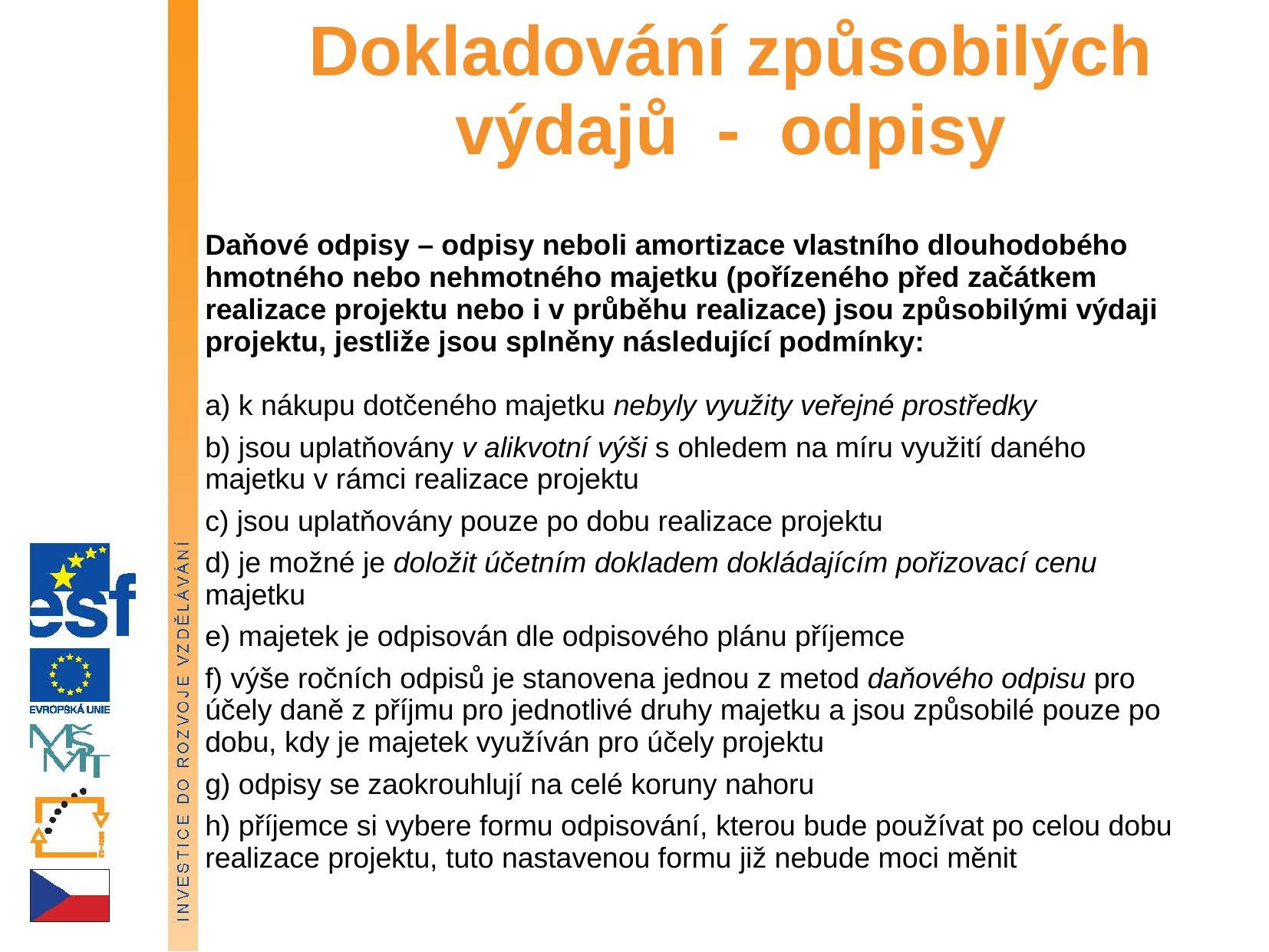

# Dokladování způsobilých výdajů  -  odpisy
Daňové odpisy – odpisy neboli amortizace vlastního dlouhodobého hmotného nebo nehmotného majetku (pořízeného před začátkem realizace projektu nebo i v průběhu realizace) jsou způsobilými výdaji projektu, jestliže jsou splněny následující podmínky:

a) k nákupu dotčeného majetku nebyly využity veřejné prostředky
b) jsou uplatňovány v alikvotní výši s ohledem na míru využití daného majetku v rámci realizace projektu
c) jsou uplatňovány pouze po dobu realizace projektu
d) je možné je doložit účetním dokladem dokládajícím pořizovací cenu majetku
e) majetek je odpisován dle odpisového plánu příjemce
f) výše ročních odpisů je stanovena jednou z metod daňového odpisu pro účely daně z příjmu pro jednotlivé druhy majetku a jsou způsobilé pouze po dobu, kdy je majetek využíván pro účely projektu
g) odpisy se zaokrouhlují na celé koruny nahoru
h) příjemce si vybere formu odpisování, kterou bude používat po celou dobu realizace projektu, tuto nastavenou formu již nebude moci měnit